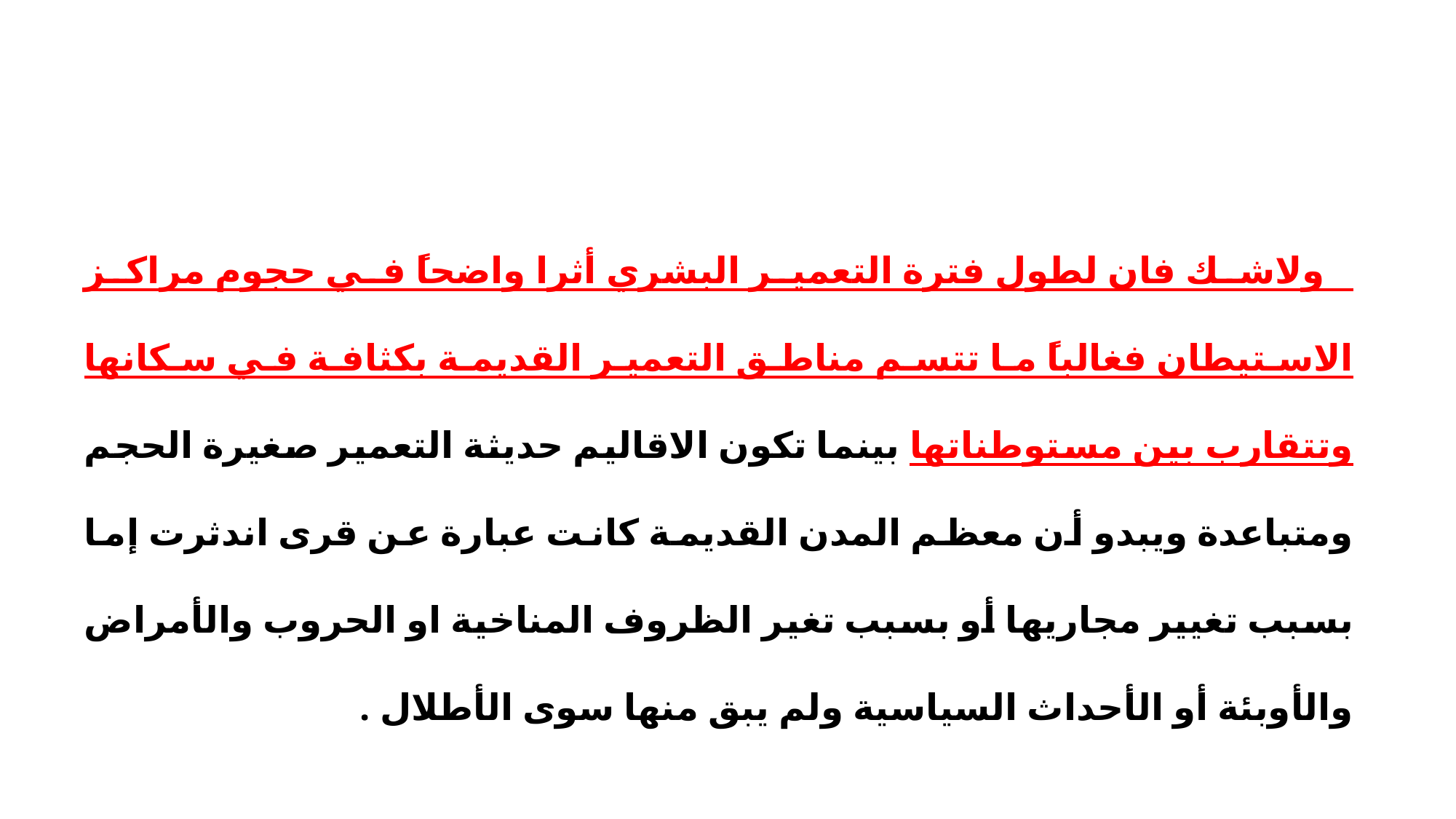

ولاشك فان لطول فترة التعمير البشري أثرا واضحاً في حجوم مراكز الاستيطان فغالباً ما تتسم مناطق التعمير القديمة بكثافة في سكانها وتتقارب بين مستوطناتها بينما تكون الاقاليم حديثة التعمير صغيرة الحجم ومتباعدة ويبدو أن معظم المدن القديمة كانت عبارة عن قرى اندثرت إما بسبب تغيير مجاريها أو بسبب تغير الظروف المناخية او الحروب والأمراض والأوبئة أو الأحداث السياسية ولم يبق منها سوى الأطلال .